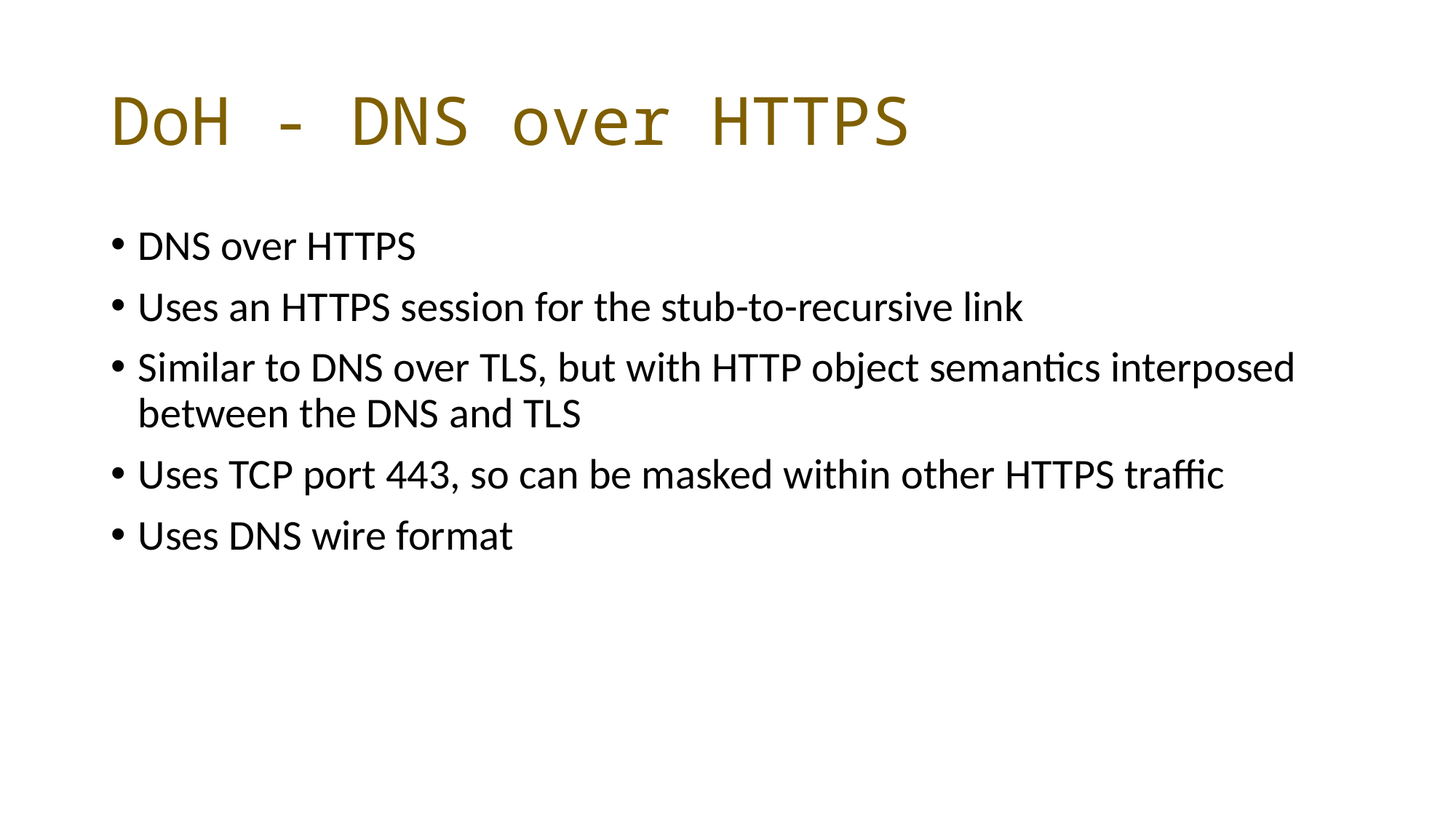

# DoH - DNS over HTTPS
DNS over HTTPS
Uses an HTTPS session for the stub-to-recursive link
Similar to DNS over TLS, but with HTTP object semantics interposed between the DNS and TLS
Uses TCP port 443, so can be masked within other HTTPS traffic
Uses DNS wire format